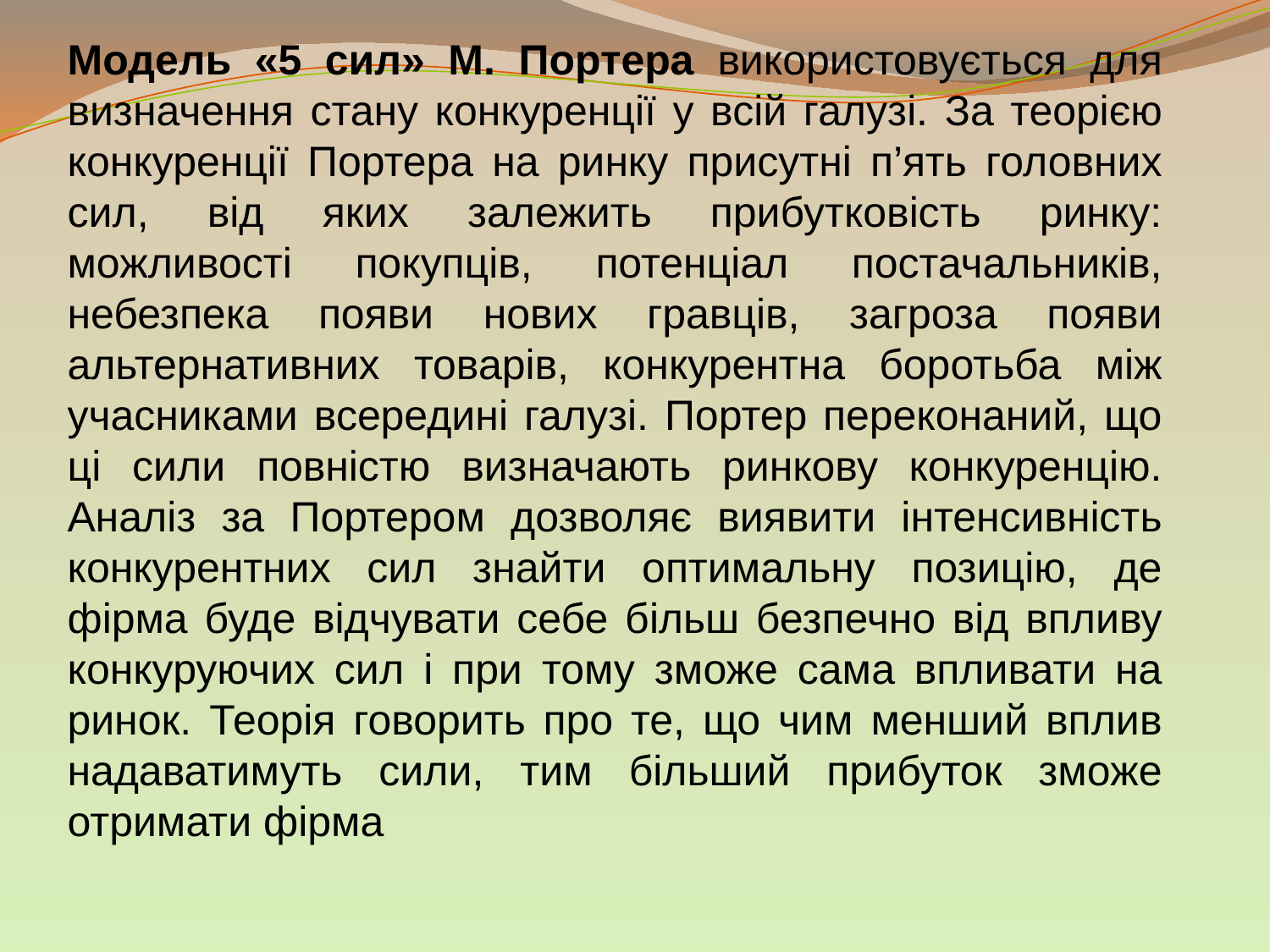

Модель «5 сил» М. Портера використовується для визначення стану конкуренції у всій галузі. За теорією конкуренції Портера на ринку присутні п’ять головних сил, від яких залежить прибутковість ринку: можливості покупців, потенціал постачальників, небезпека появи нових гравців, загроза появи альтернативних товарів, конкурентна боротьба між учасниками всередині галузі. Портер переконаний, що ці сили повністю визначають ринкову конкуренцію. Аналіз за Портером дозволяє виявити інтенсивність конкурентних сил знайти оптимальну позицію, де фірма буде відчувати себе більш безпечно від впливу конкуруючих сил і при тому зможе сама впливати на ринок. Теорія говорить про те, що чим менший вплив надаватимуть сили, тим більший прибуток зможе отримати фірма